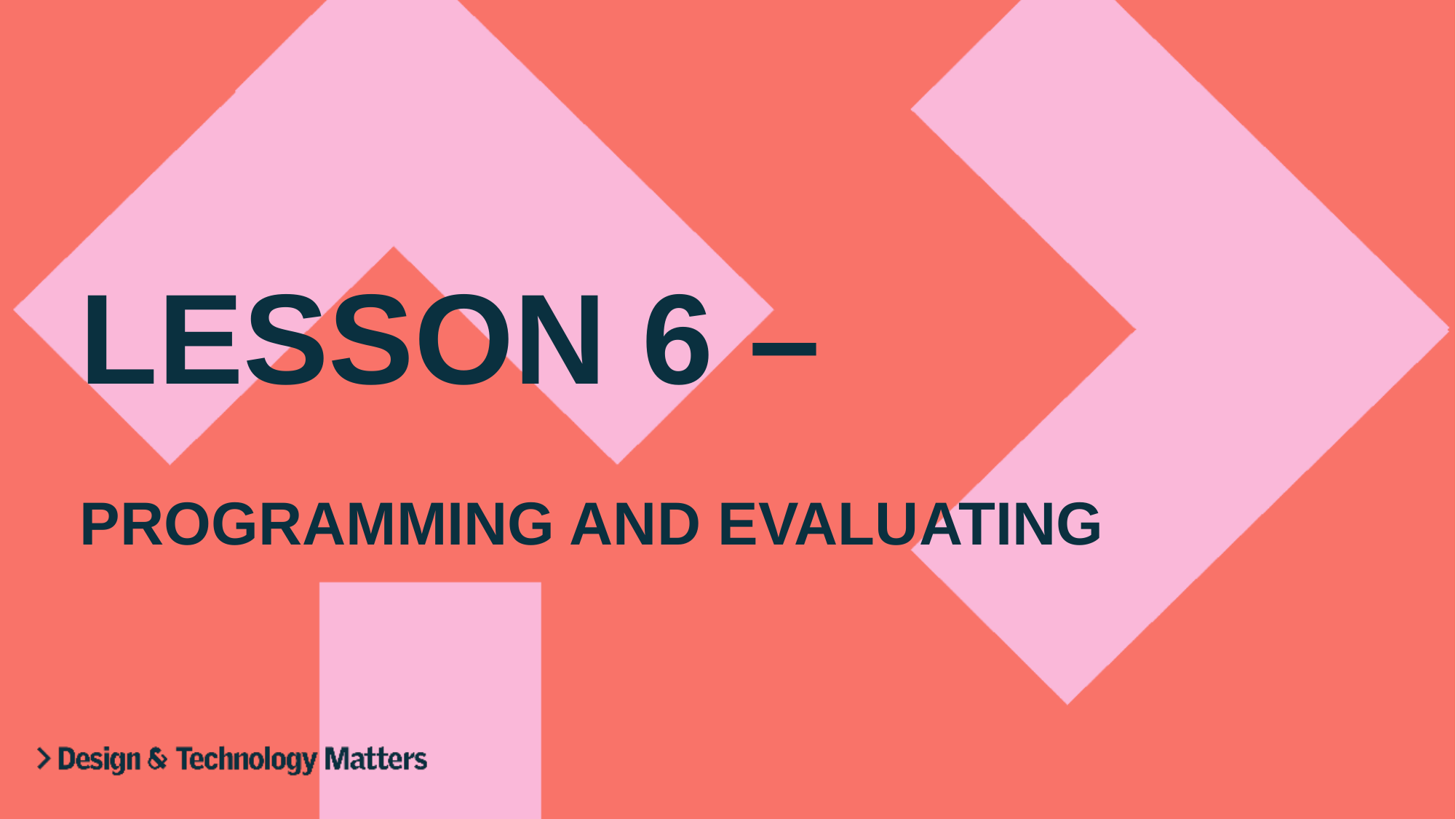

# Lesson 6 – programming and evaluating